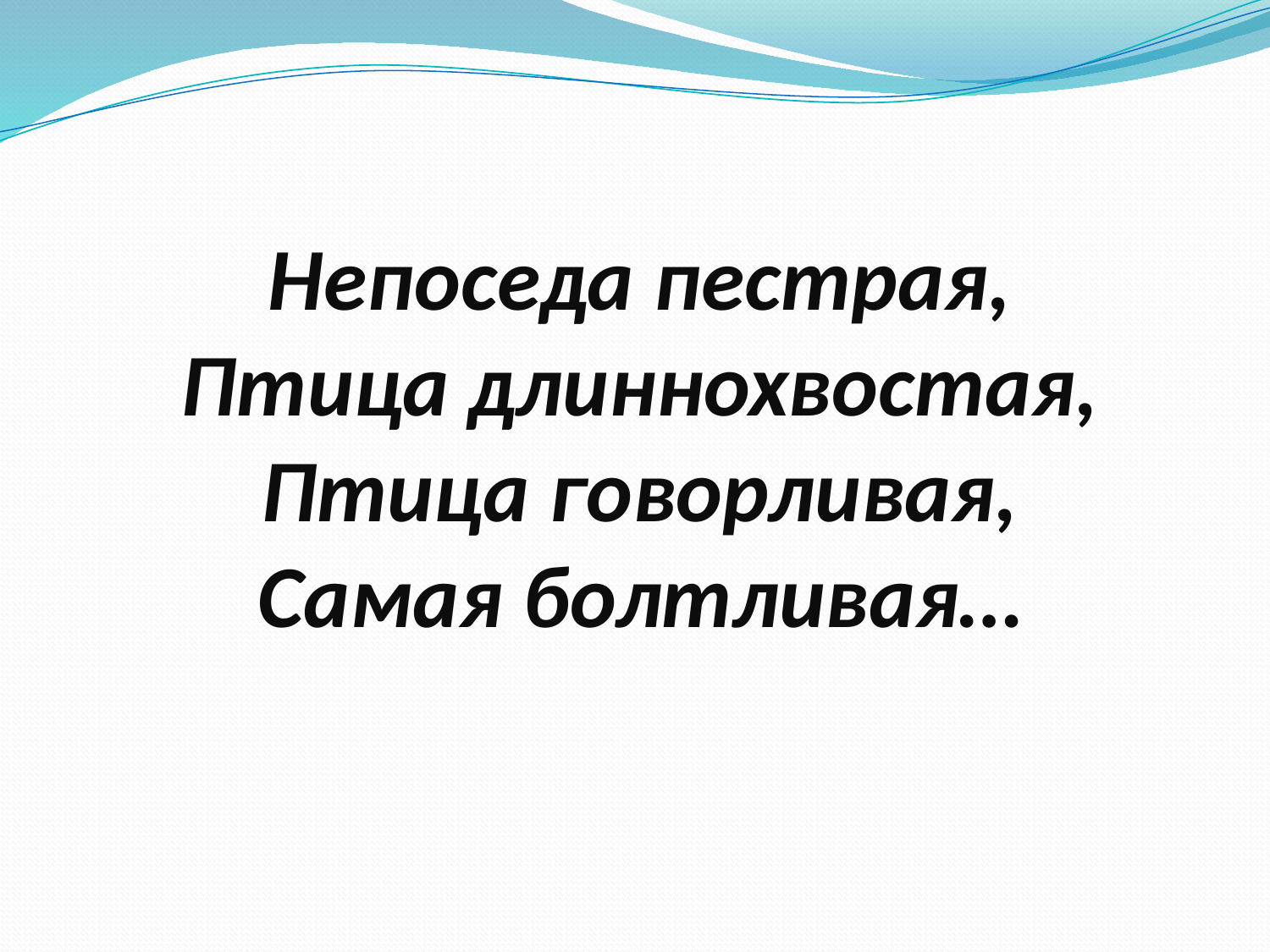

# Непоседа пестрая, Птица длиннохвостая, Птица говорливая, Самая болтливая…